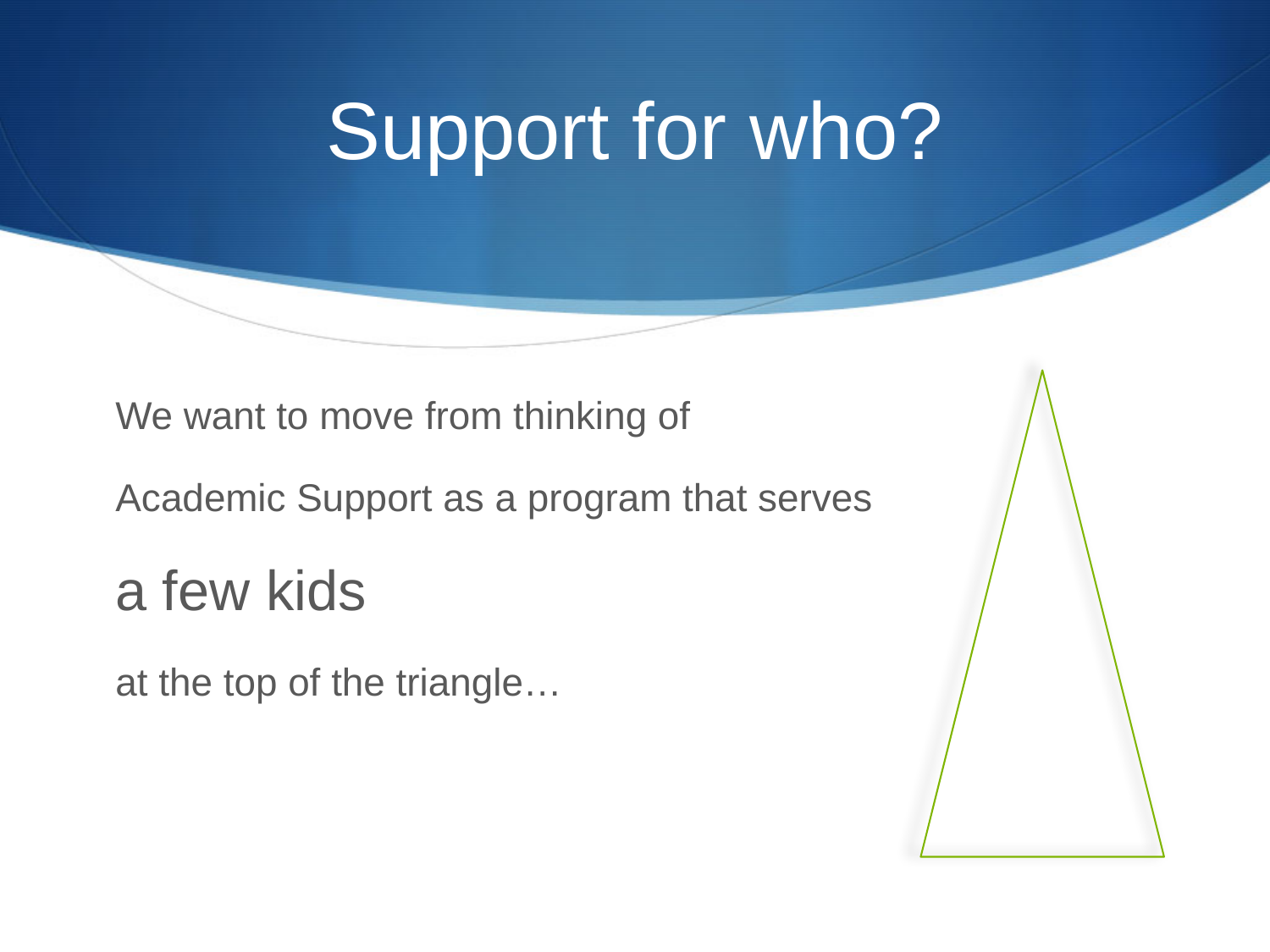

# Support for who?

We want to move from thinking of
Academic Support as a program that serves
a few kids
at the top of the triangle…